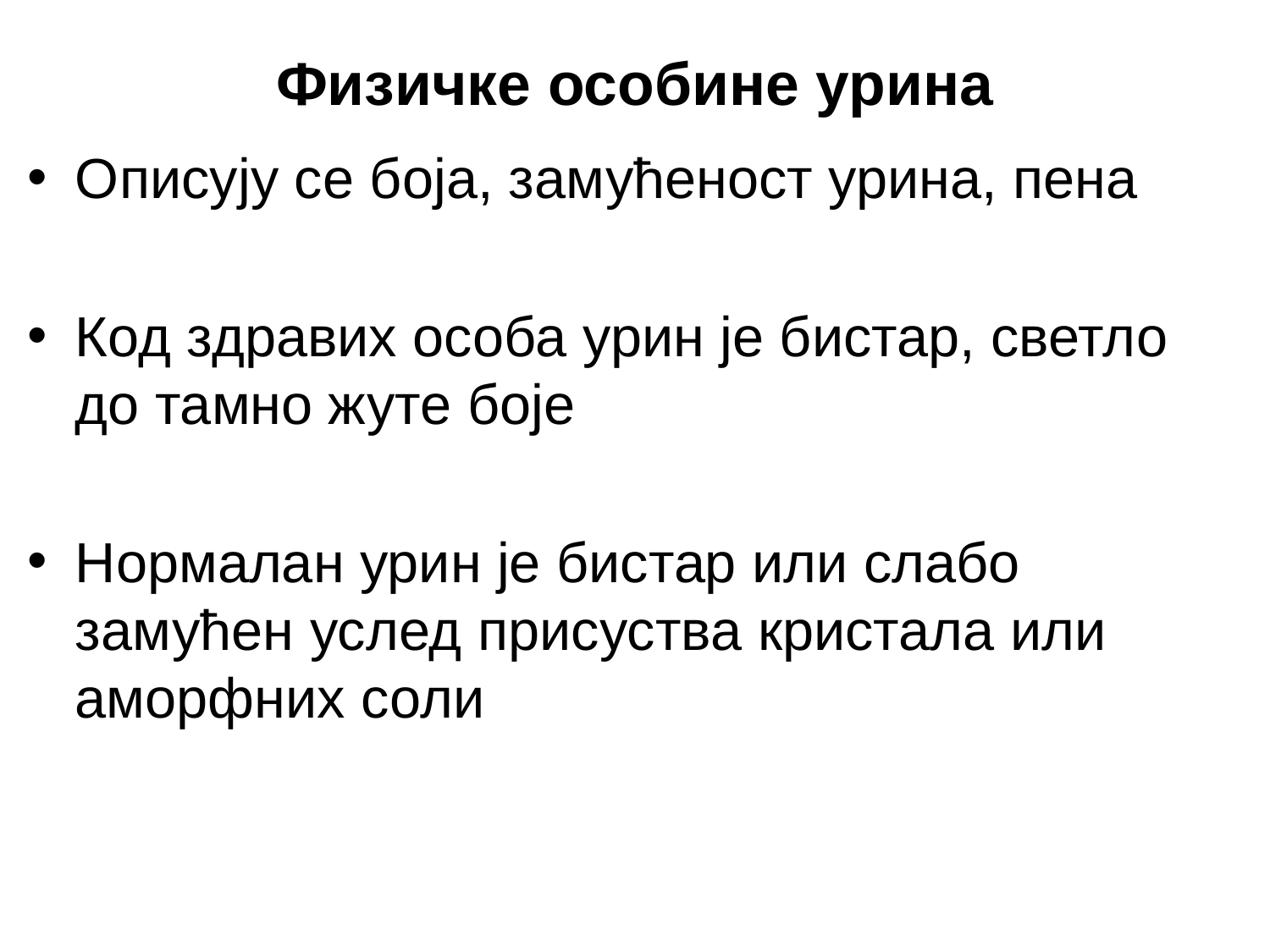

# Физичке особине урина
Oписују се боја, замућеност урина, пена

Код здравих особа урин је бистар, светло до тамно жуте боје

Нормалан урин је бистар или слабо замућен услед присуства кристала или аморфних соли